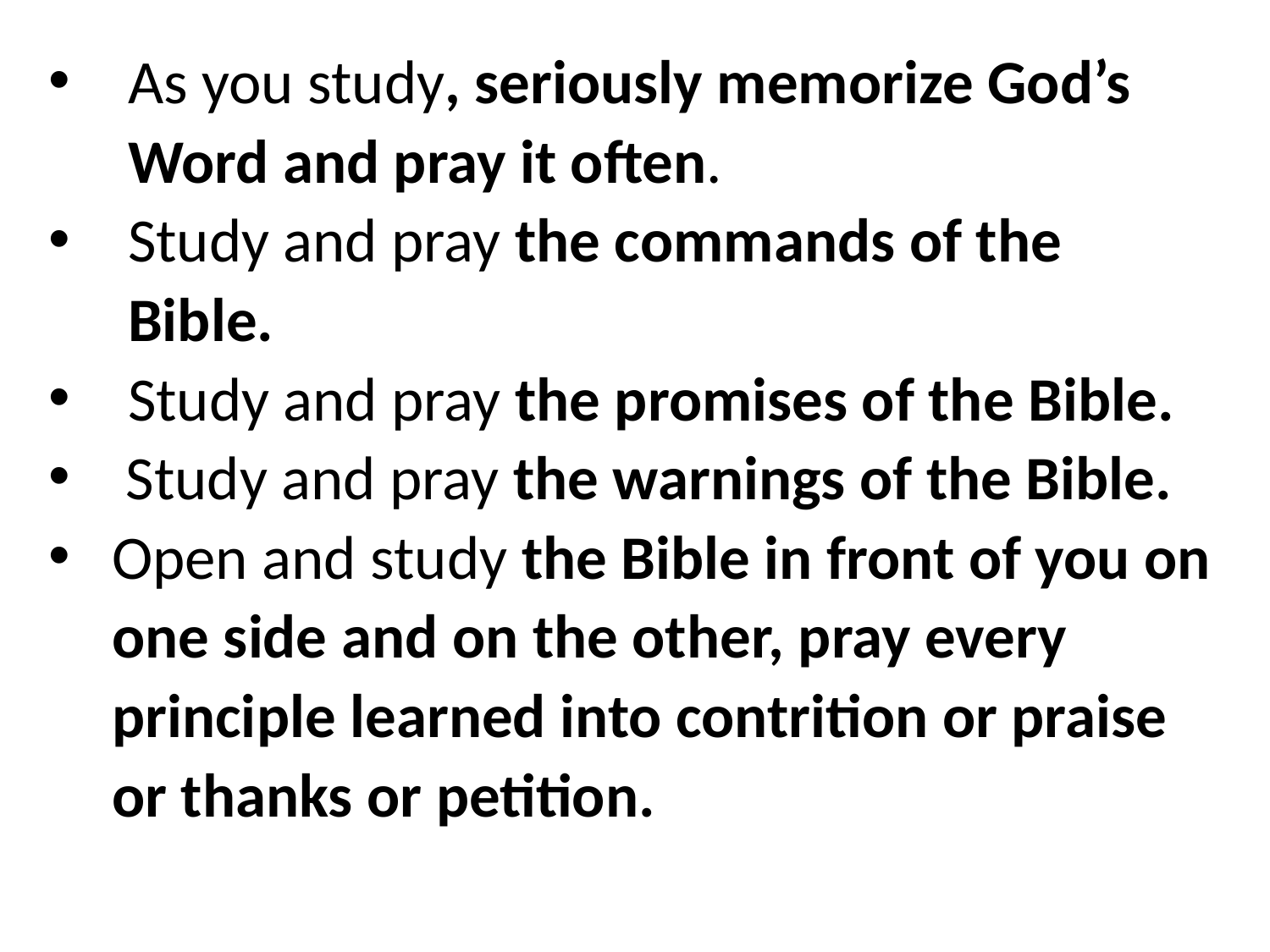

As you study, seriously memorize God’s Word and pray it often.
Study and pray the commands of the Bible.
Study and pray the promises of the Bible.
 Study and pray the warnings of the Bible.
Open and study the Bible in front of you on one side and on the other, pray every principle learned into contrition or praise or thanks or petition.